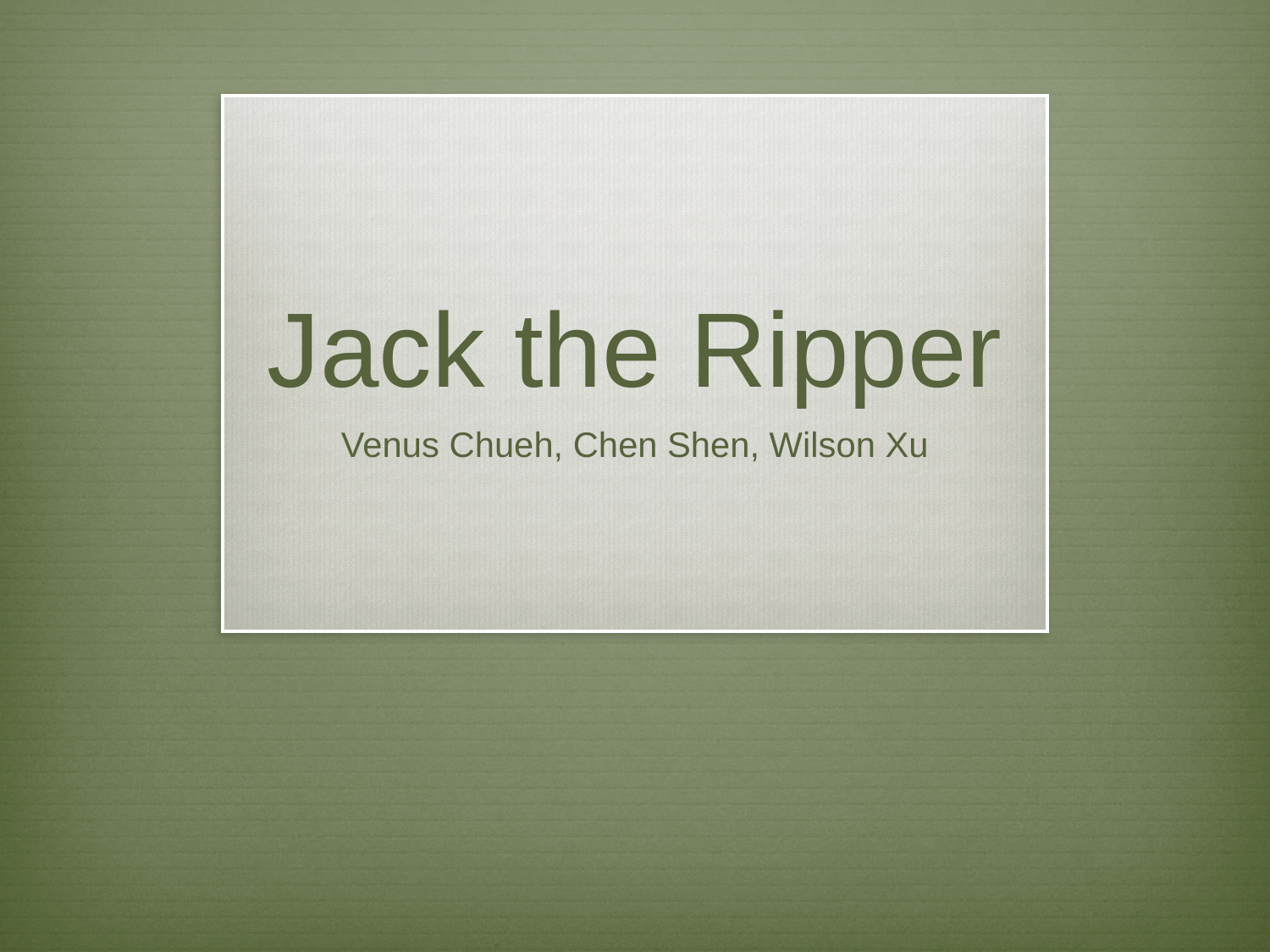

# Jack the Ripper
Venus Chueh, Chen Shen, Wilson Xu